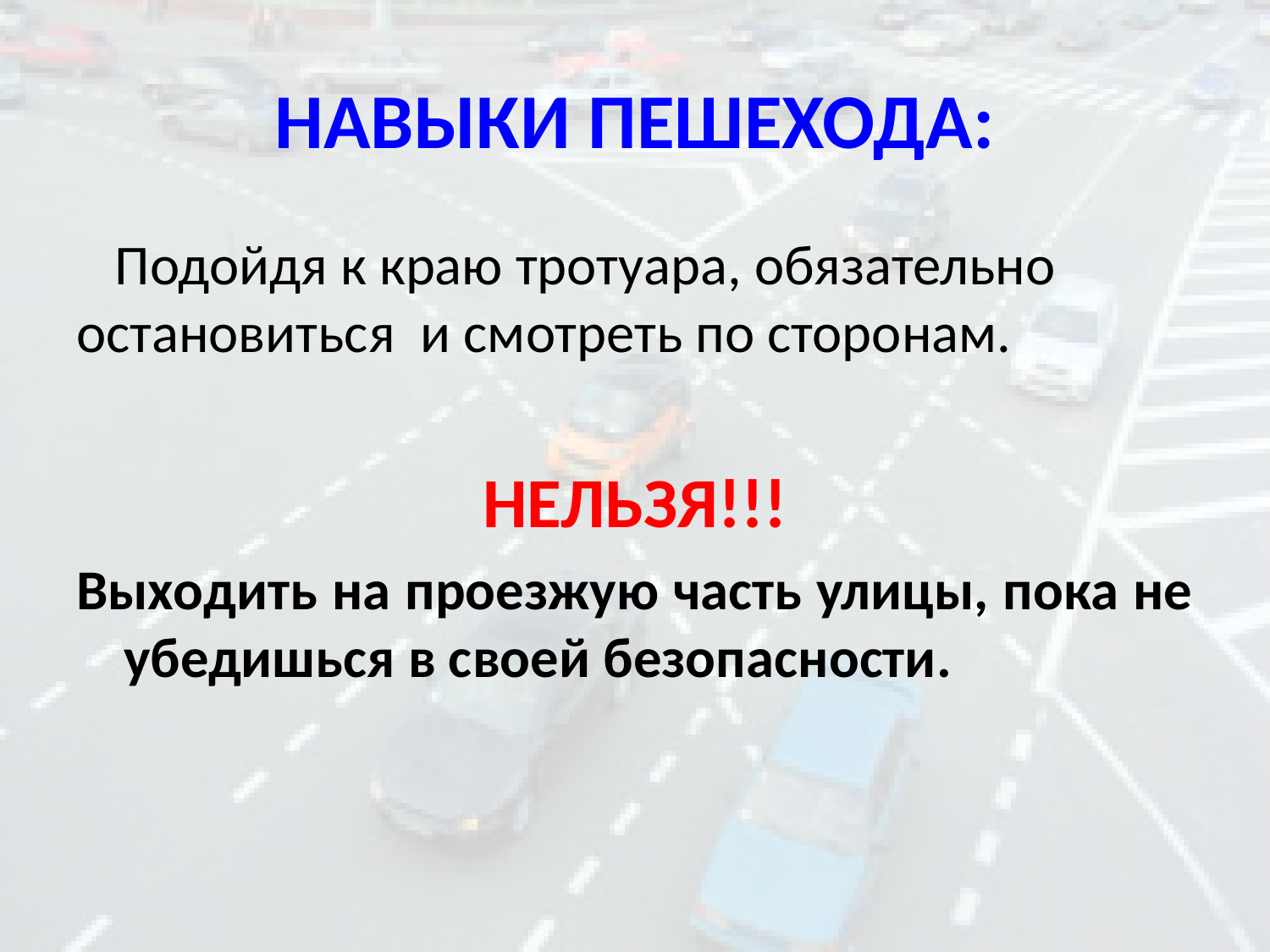

# НАВЫКИ ПЕШЕХОДА:
Подойдя к краю тротуара, обязательно остановиться  и смотреть по сторонам.

НЕЛЬЗЯ!!!
Выходить на проезжую часть улицы, пока не убедишься в своей безопасности.